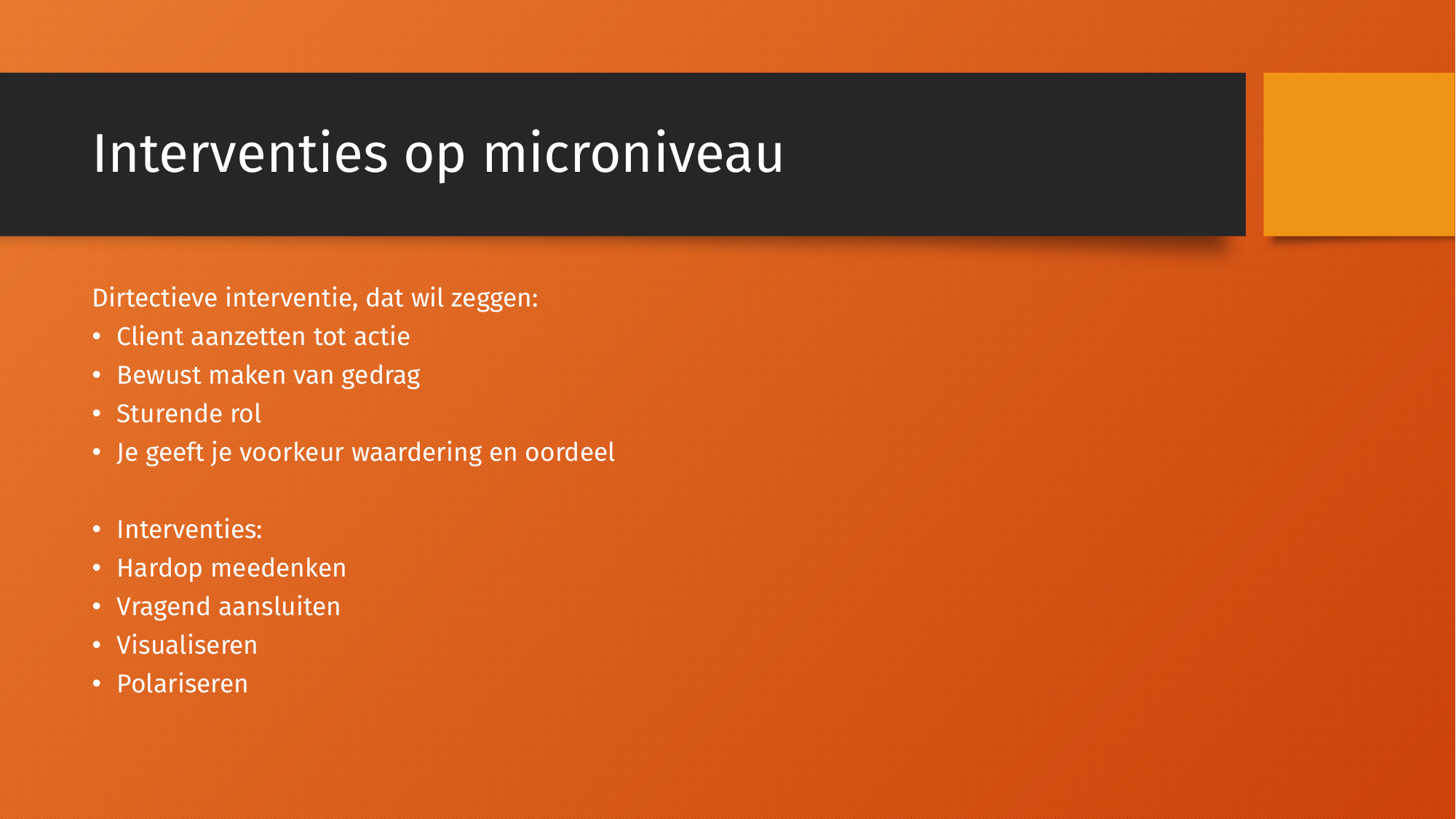

# Interventies op microniveau
Dirtectieve interventie, dat wil zeggen:
Client aanzetten tot actie
Bewust maken van gedrag
Sturende rol
Je geeft je voorkeur waardering en oordeel

Interventies:
Hardop meedenken
Vragend aansluiten
Visualiseren
Polariseren